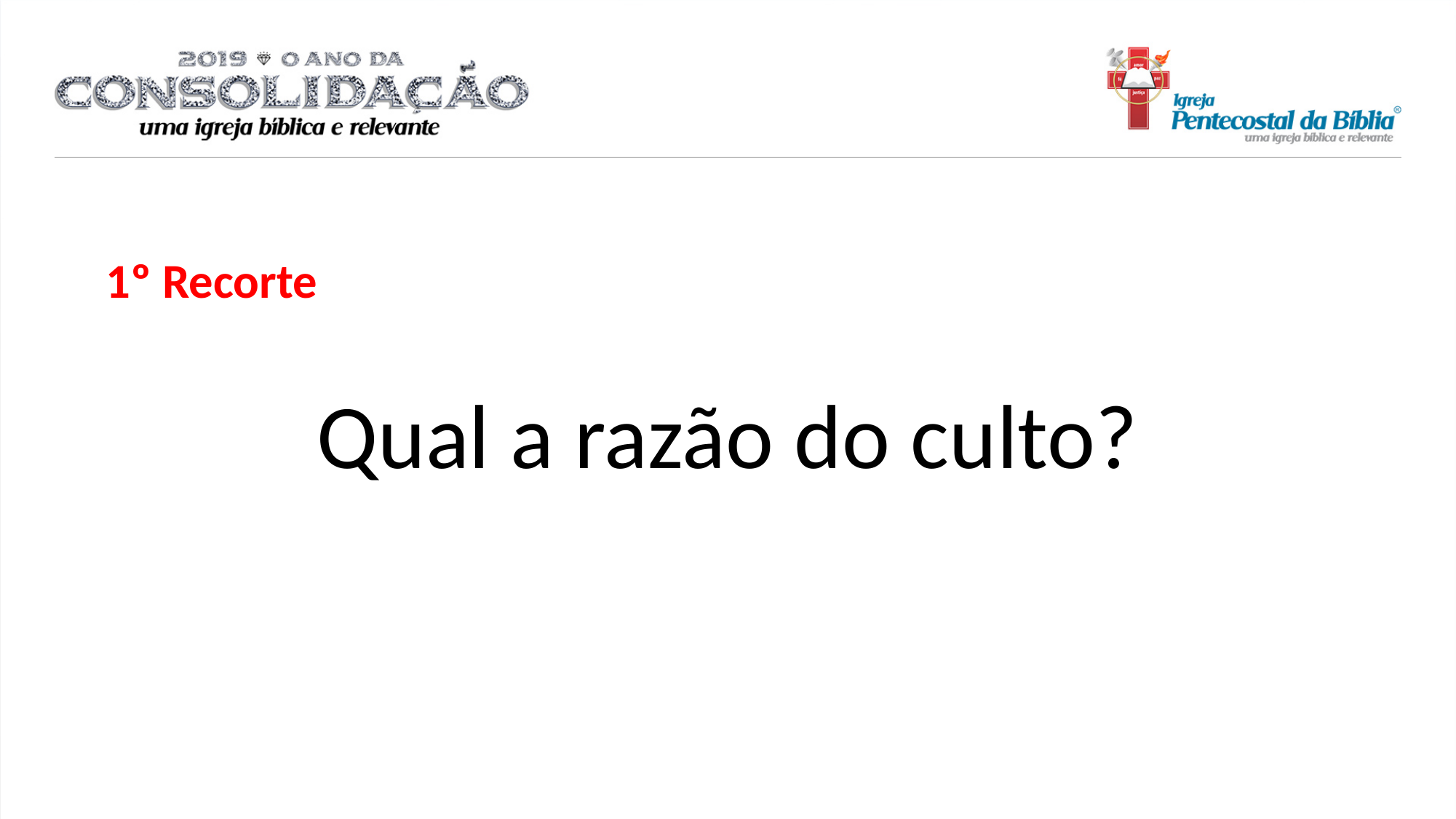

1º Recorte

Qual a razão do culto?